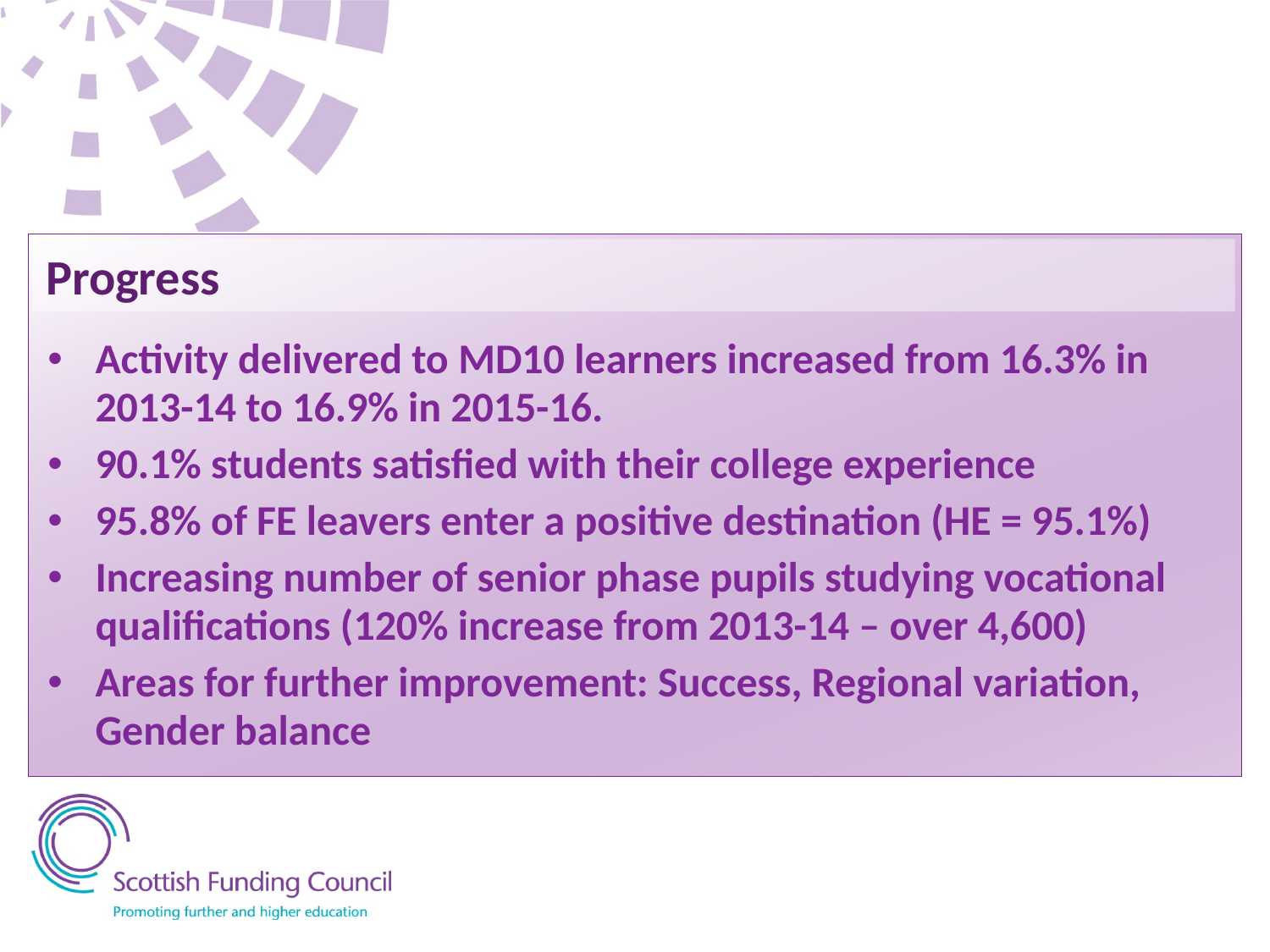

# Progress
Activity delivered to MD10 learners increased from 16.3% in 2013-14 to 16.9% in 2015-16.
90.1% students satisfied with their college experience
95.8% of FE leavers enter a positive destination (HE = 95.1%)
Increasing number of senior phase pupils studying vocational qualifications (120% increase from 2013-14 – over 4,600)
Areas for further improvement: Success, Regional variation, Gender balance